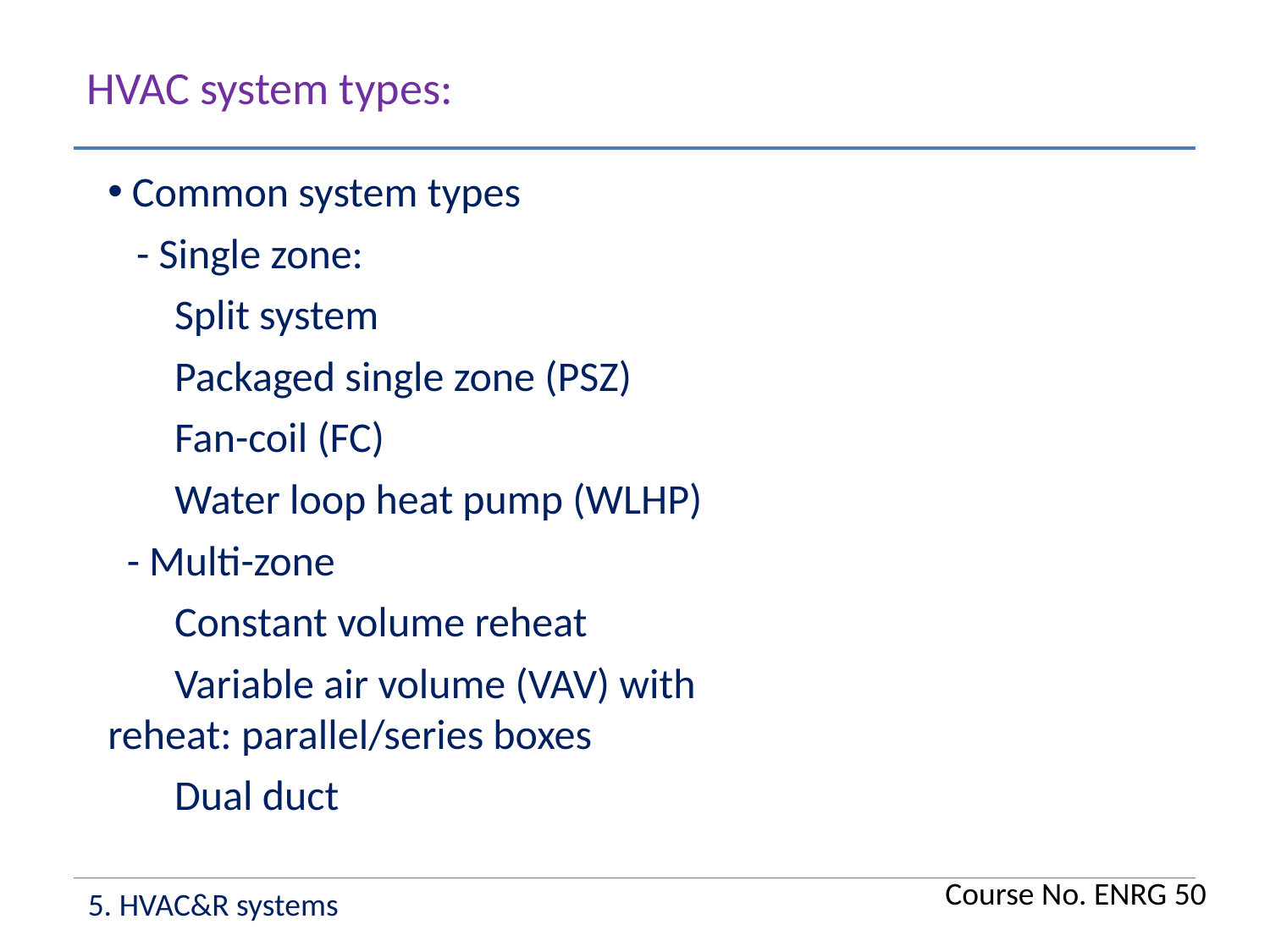

HVAC system types:
 Common system types
   - Single zone:
       Split system
       Packaged single zone (PSZ)
       Fan-coil (FC)
       Water loop heat pump (WLHP)
  - Multi-zone
       Constant volume reheat
       Variable air volume (VAV) with reheat: parallel/series boxes
       Dual duct
Course No. ENRG 50
5. HVAC&R systems